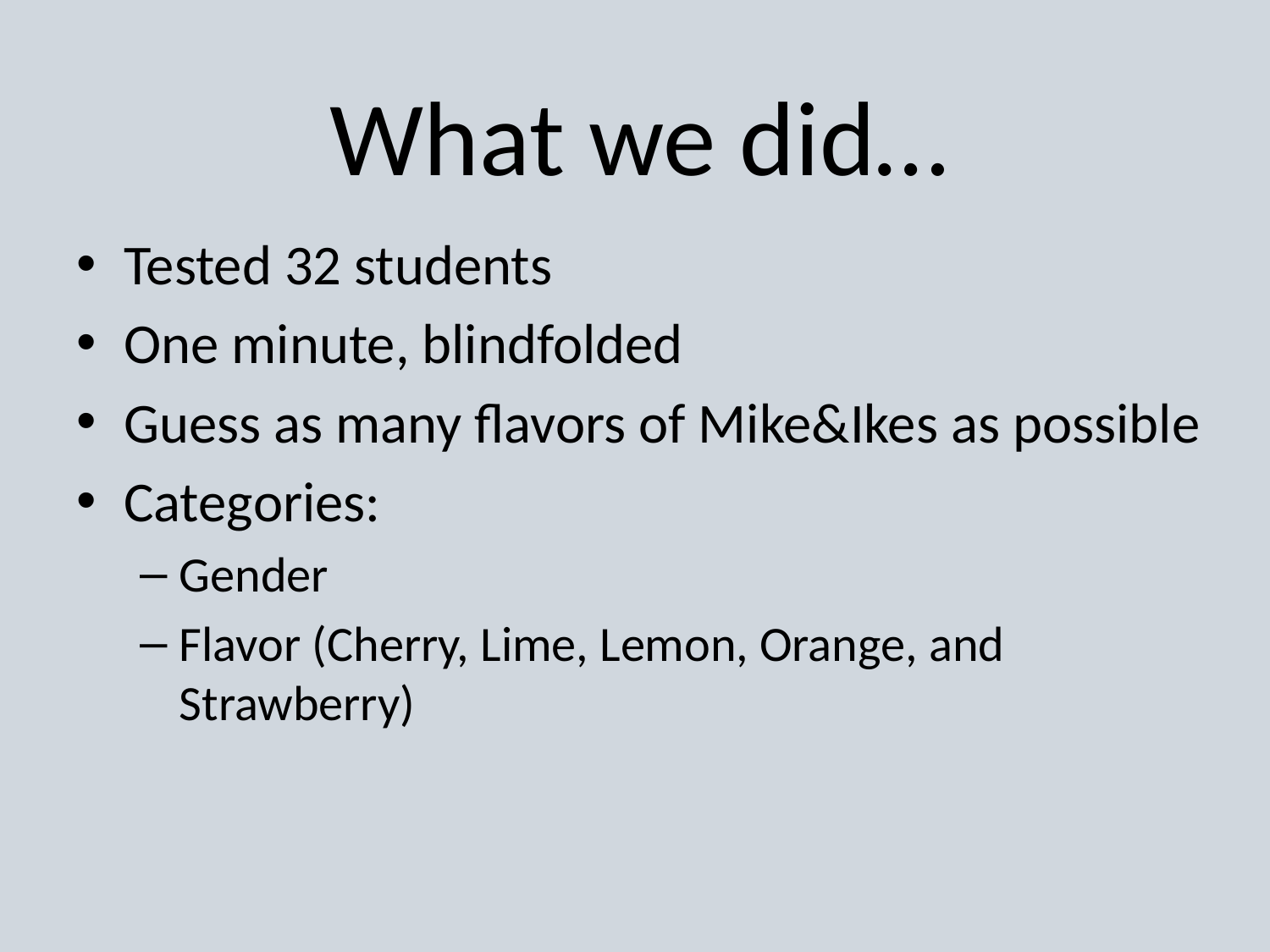

What we did…
Tested 32 students
One minute, blindfolded
Guess as many flavors of Mike&Ikes as possible
Categories:
Gender
Flavor (Cherry, Lime, Lemon, Orange, and Strawberry)